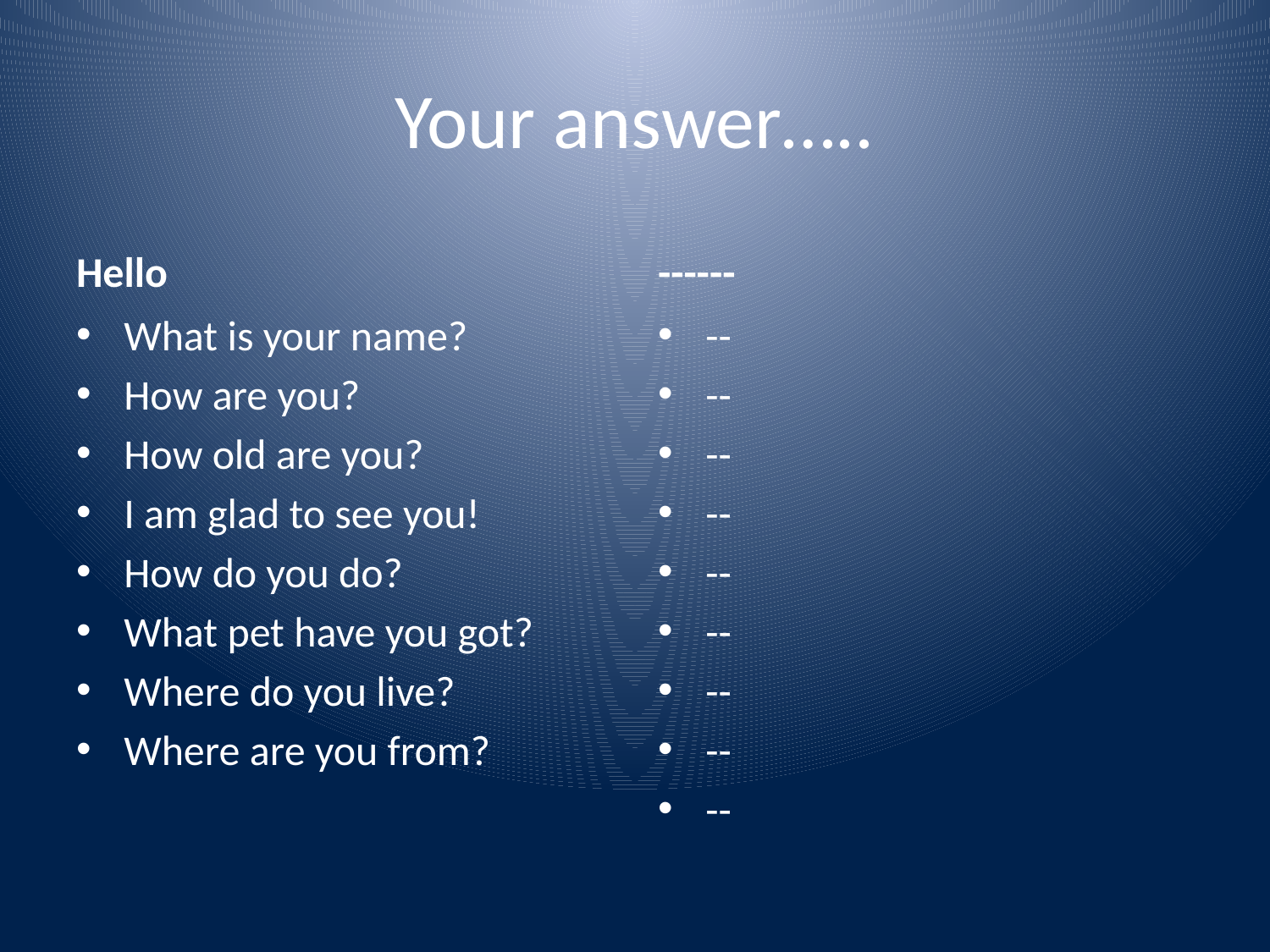

# Your answer…..
Hello
------
What is your name?
How are you?
How old are you?
I am glad to see you!
How do you do?
What pet have you got?
Where do you live?
Where are you from?
--
--
--
--
--
--
--
--
--